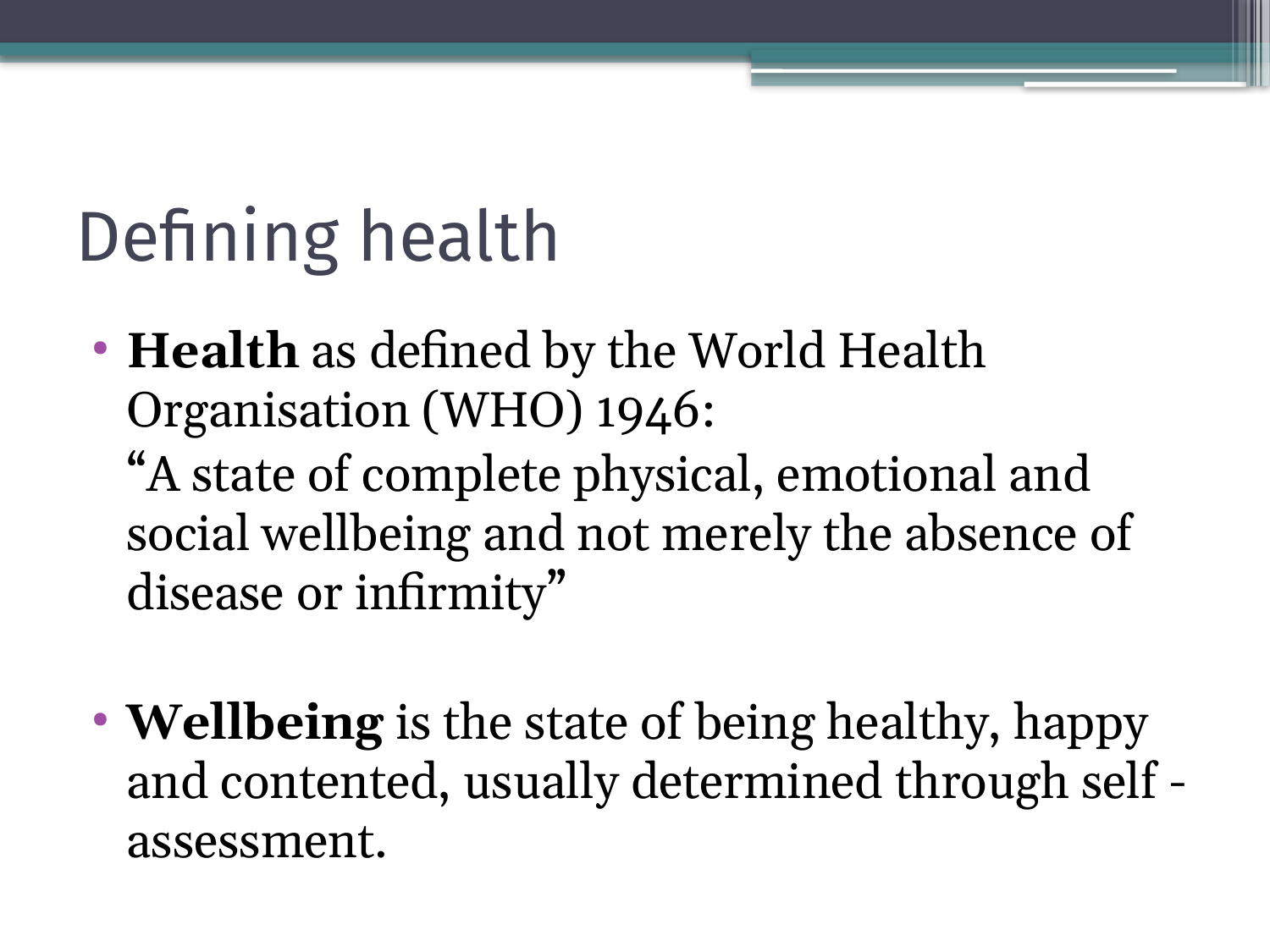

# Defining health
Health as defined by the World Health Organisation (WHO) 1946:
	“A state of complete physical, emotional and social wellbeing and not merely the absence of disease or infirmity”

Wellbeing is the state of being healthy, happy and contented, usually determined through self -assessment.